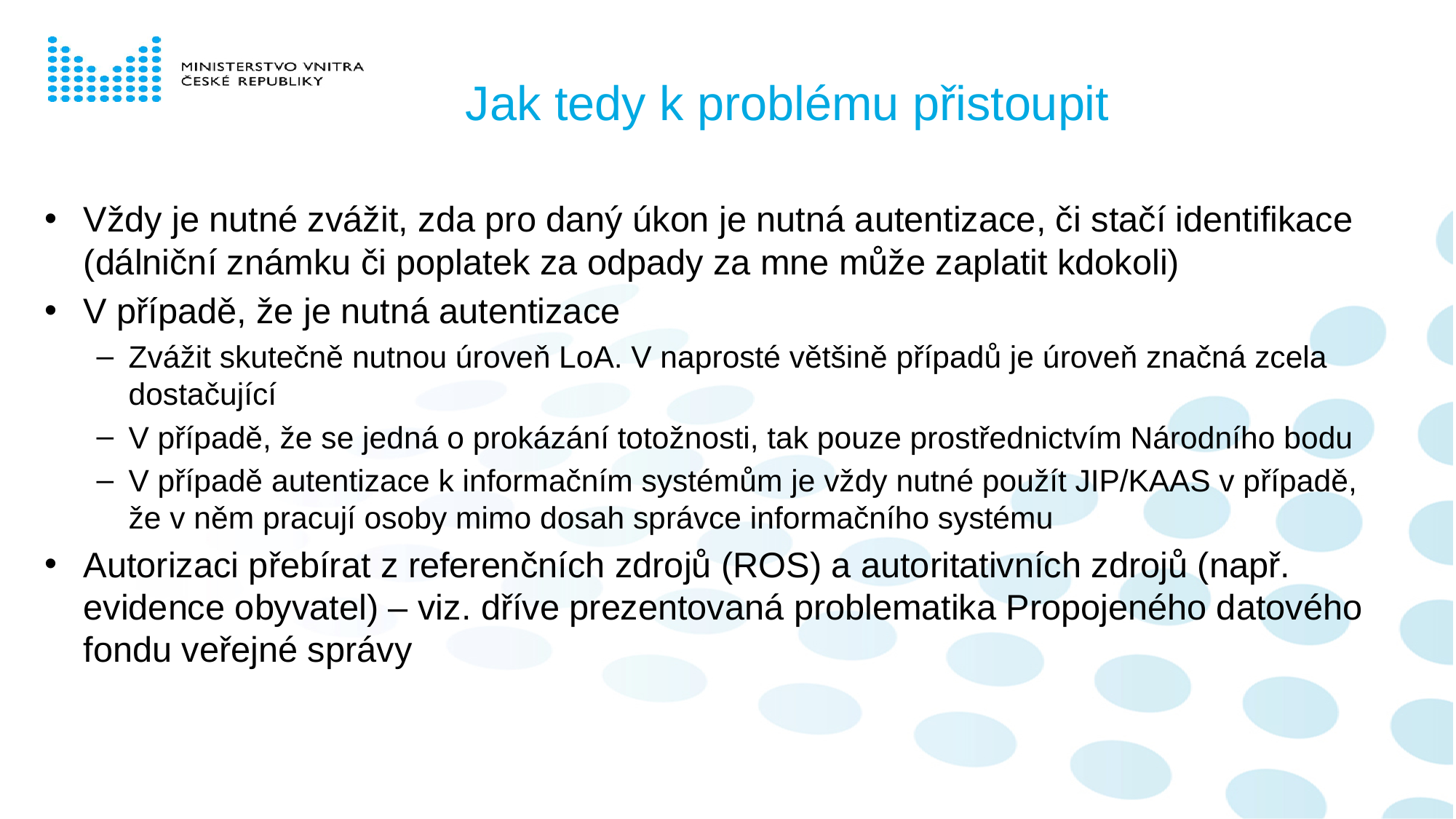

# Jak tedy k problému přistoupit
Vždy je nutné zvážit, zda pro daný úkon je nutná autentizace, či stačí identifikace (dálniční známku či poplatek za odpady za mne může zaplatit kdokoli)
V případě, že je nutná autentizace
Zvážit skutečně nutnou úroveň LoA. V naprosté většině případů je úroveň značná zcela dostačující
V případě, že se jedná o prokázání totožnosti, tak pouze prostřednictvím Národního bodu
V případě autentizace k informačním systémům je vždy nutné použít JIP/KAAS v případě, že v něm pracují osoby mimo dosah správce informačního systému
Autorizaci přebírat z referenčních zdrojů (ROS) a autoritativních zdrojů (např. evidence obyvatel) – viz. dříve prezentovaná problematika Propojeného datového fondu veřejné správy